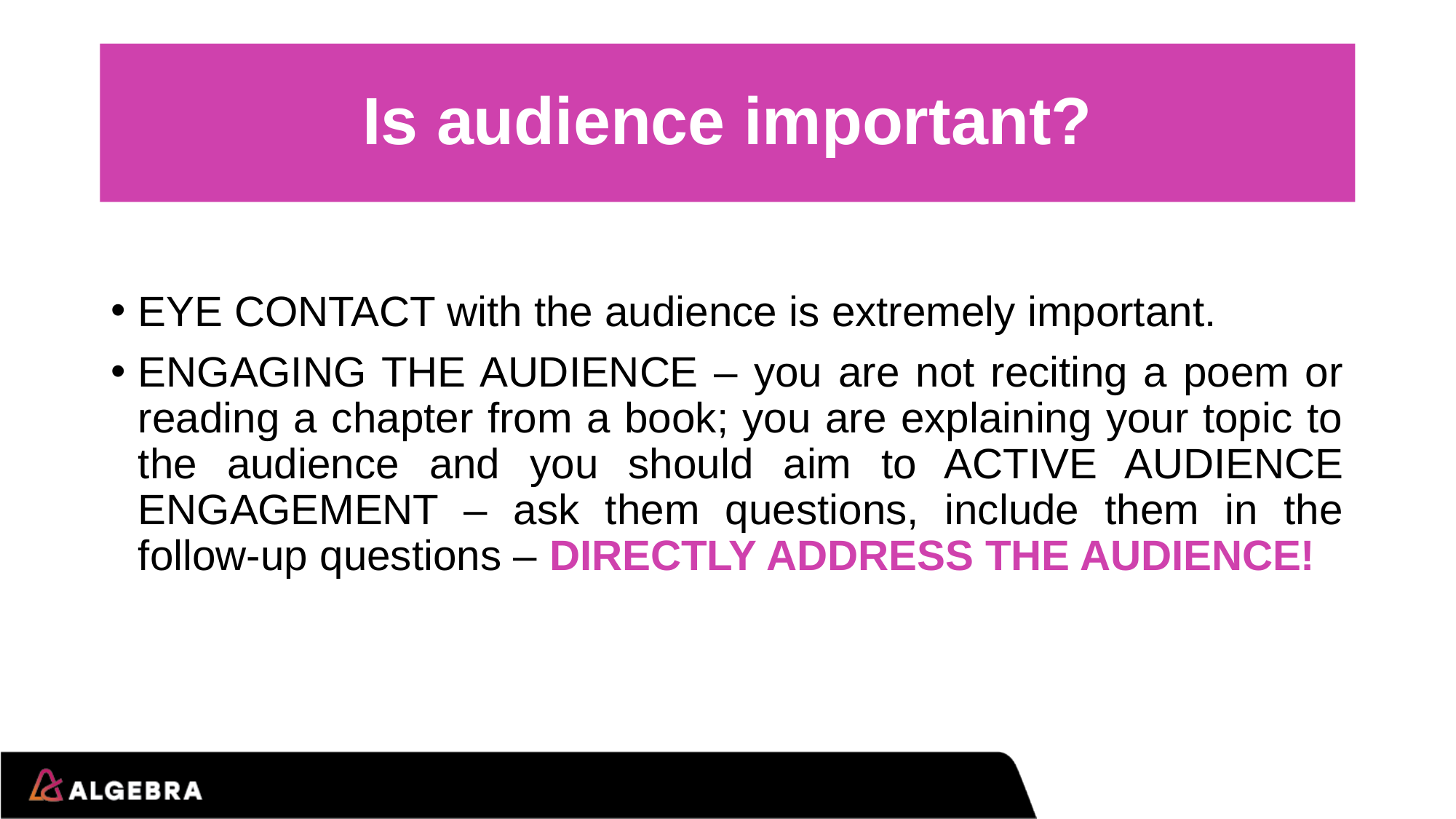

# Is audience important?

EYE CONTACT with the audience is extremely important.
ENGAGING THE AUDIENCE – you are not reciting a poem or reading a chapter from a book; you are explaining your topic to the audience and you should aim to ACTIVE AUDIENCE ENGAGEMENT – ask them questions, include them in the follow-up questions – DIRECTLY ADDRESS THE AUDIENCE!